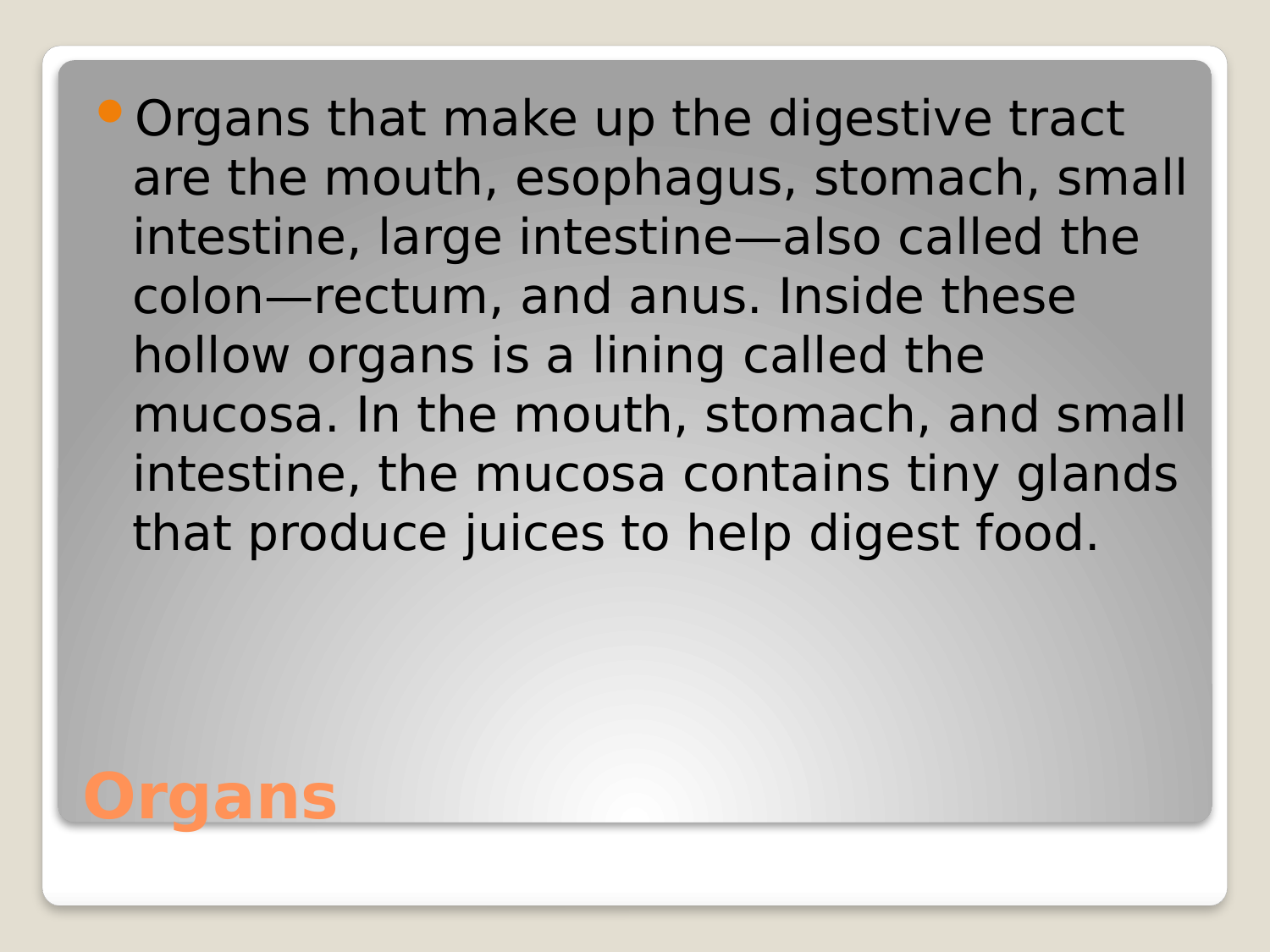

Organs that make up the digestive tract are the mouth, esophagus, stomach, small intestine, large intestine—also called the colon—rectum, and anus. Inside these hollow organs is a lining called the mucosa. In the mouth, stomach, and small intestine, the mucosa contains tiny glands that produce juices to help digest food.
# Organs